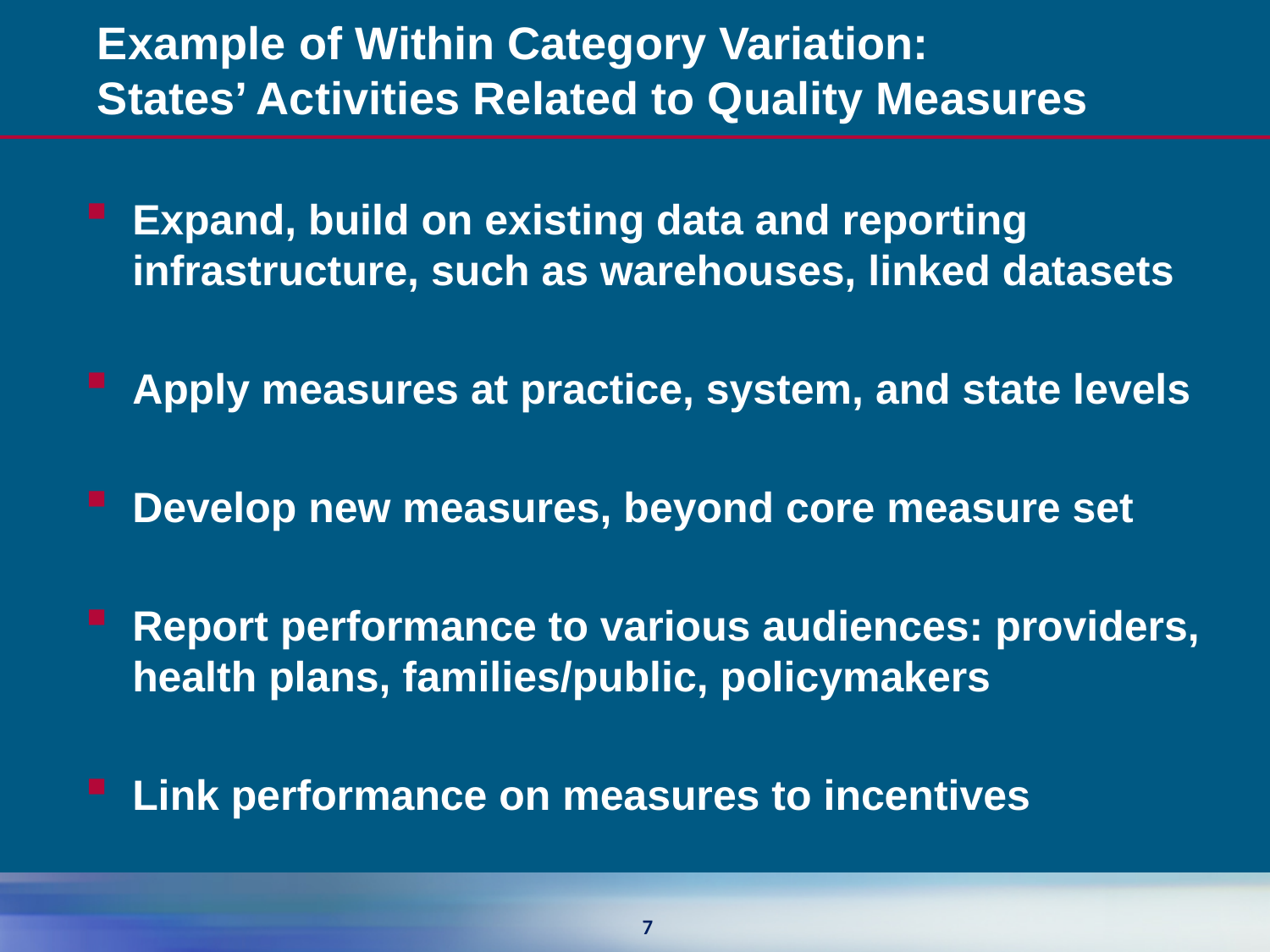

# Example of Within Category Variation: States’ Activities Related to Quality Measures
Expand, build on existing data and reporting infrastructure, such as warehouses, linked datasets

Apply measures at practice, system, and state levels

Develop new measures, beyond core measure set

Report performance to various audiences: providers, health plans, families/public, policymakers

Link performance on measures to incentives

7